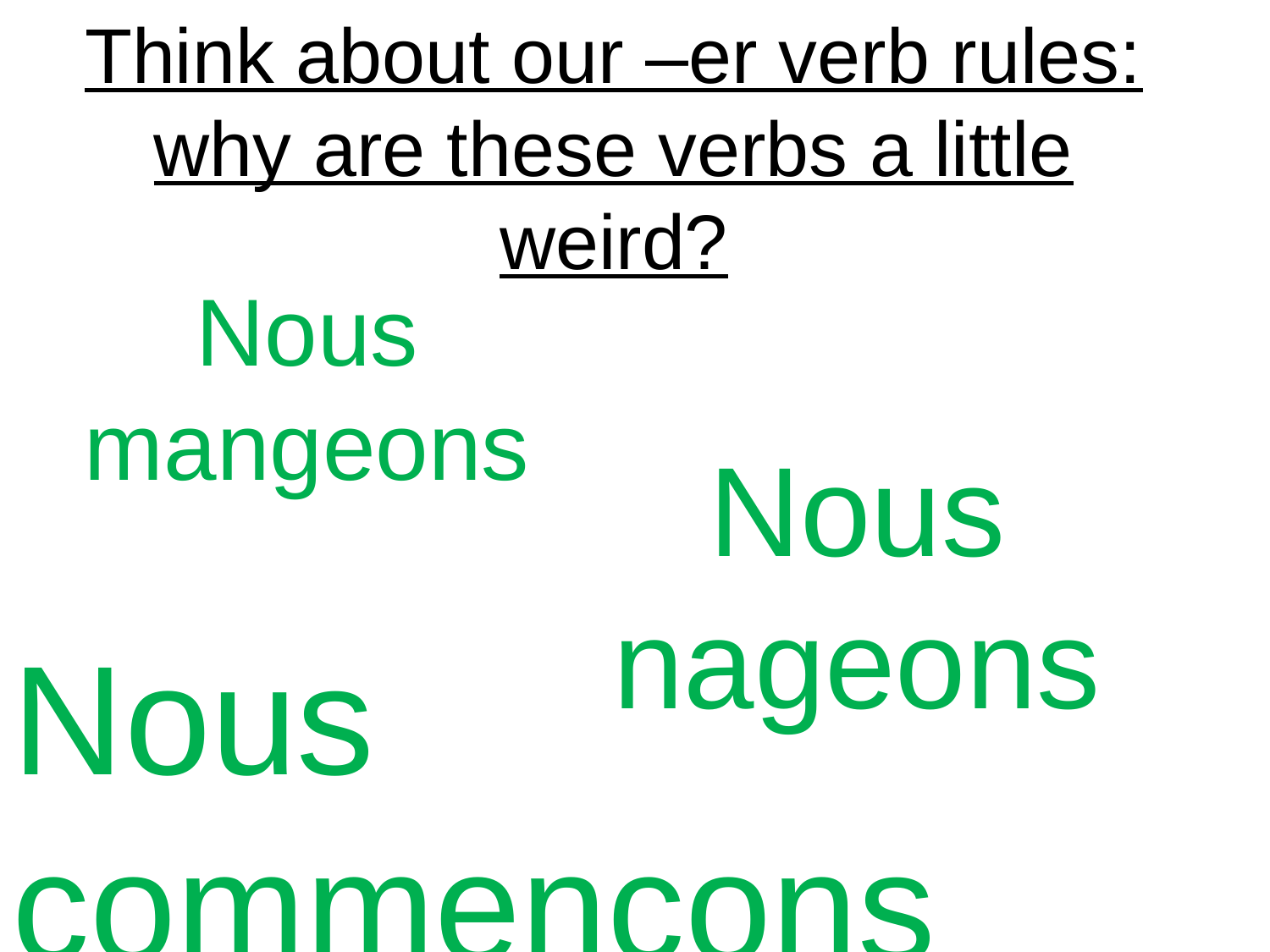

Think about our –er verb rules: why are these verbs a little weird?
Nous mangeons
Nous nageons
Nous commençons